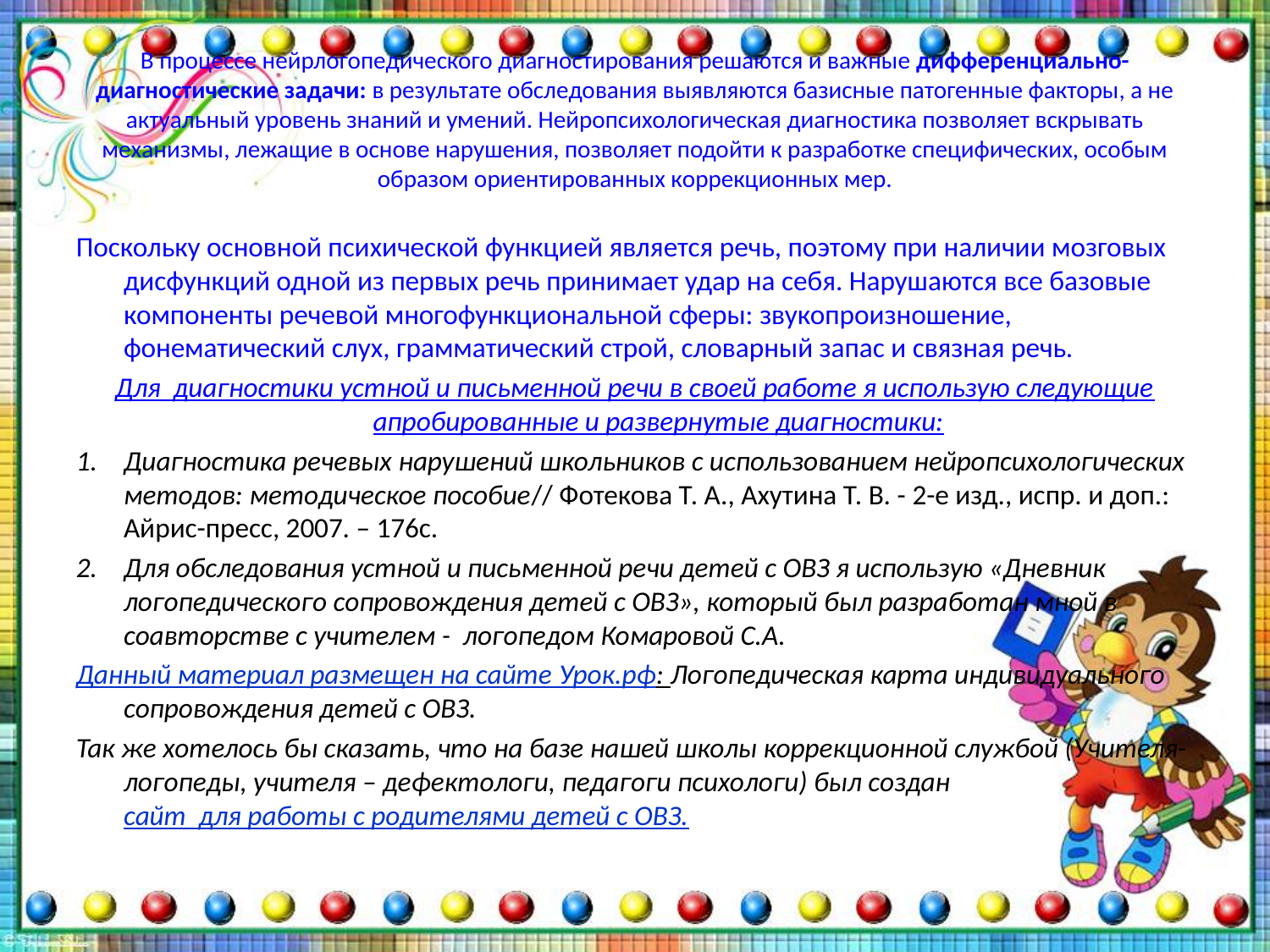

# В процессе нейрлогопедического диагностирования решаются и важные дифференциально-диагностические задачи: в результате обследования выявляются базисные патогенные факторы, а не актуальный уровень знаний и умений. Нейропсихологическая диагностика позволяет вскрывать механизмы, лежащие в основе нарушения, позволяет подойти к разработке специфических, особым образом ориентированных коррекционных мер.
Поскольку основной психической функцией является речь, поэтому при наличии мозговых дисфункций одной из первых речь принимает удар на себя. Нарушаются все базовые компоненты речевой многофункциональной сферы: звукопроизношение, фонематический слух, грамматический строй, словарный запас и связная речь.
Для  диагностики устной и письменной речи в своей работе я использую следующие апробированные и развернутые диагностики:
Диагностика речевых нарушений школьников с использованием нейропсихологических методов: методическое пособие// Фотекова Т. А., Ахутина Т. В. - 2-е изд., испр. и доп.: Айрис-пресс, 2007. – 176с.
Для обследования устной и письменной речи детей с ОВЗ я использую «Дневник логопедического сопровождения детей с ОВЗ», который был разработан мной в соавторстве с учителем -  логопедом Комаровой С.А.
Данный материал размещен на сайте Урок.рф: Логопедическая карта индивидуального сопровождения детей с ОВЗ.
Так же хотелось бы сказать, что на базе нашей школы коррекционной службой (Учителя-логопеды, учителя – дефектологи, педагоги психологи) был создан сайт  для работы с родителями детей с ОВЗ.